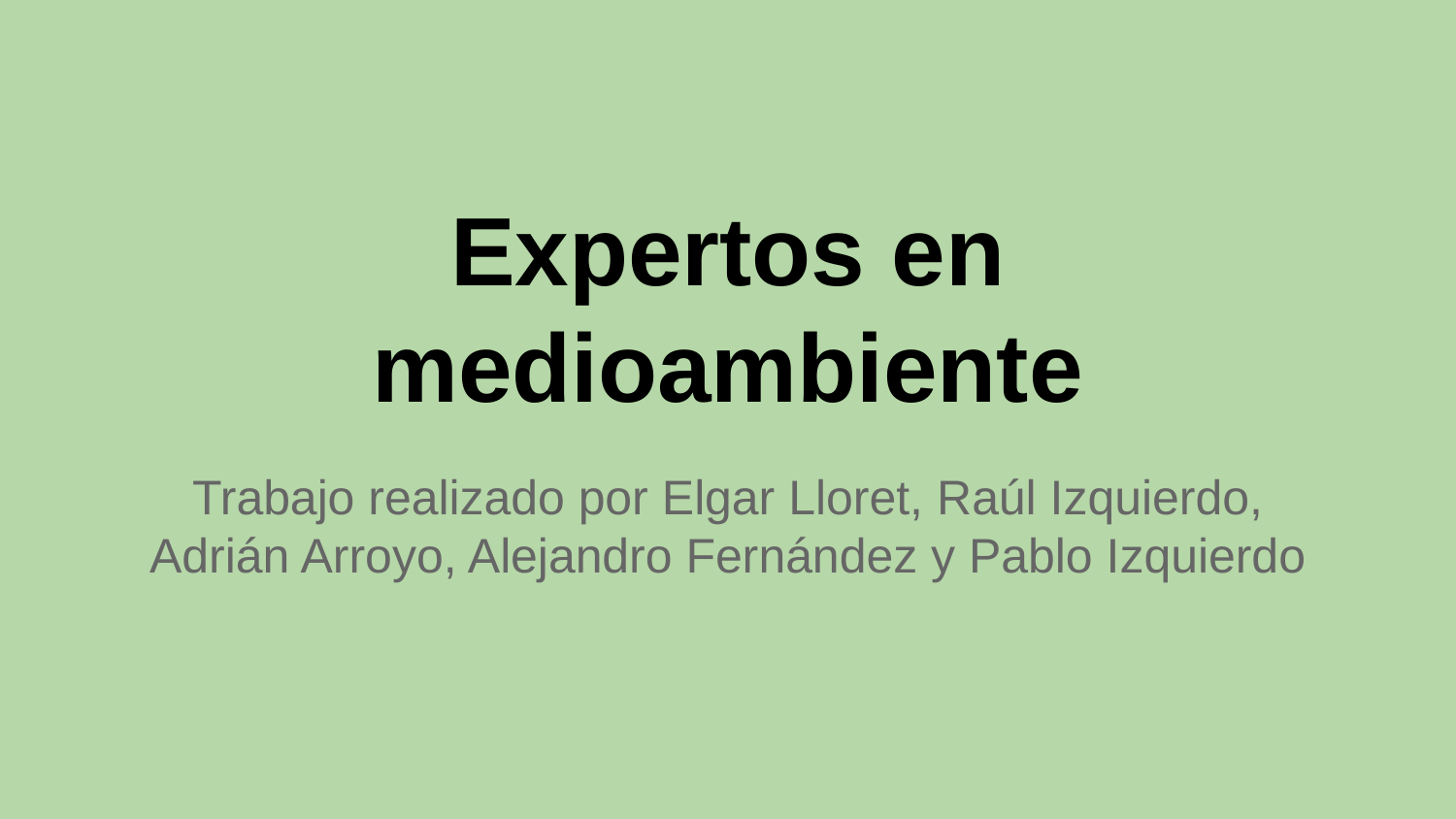

# Expertos en medioambiente
Trabajo realizado por Elgar Lloret, Raúl Izquierdo, Adrián Arroyo, Alejandro Fernández y Pablo Izquierdo